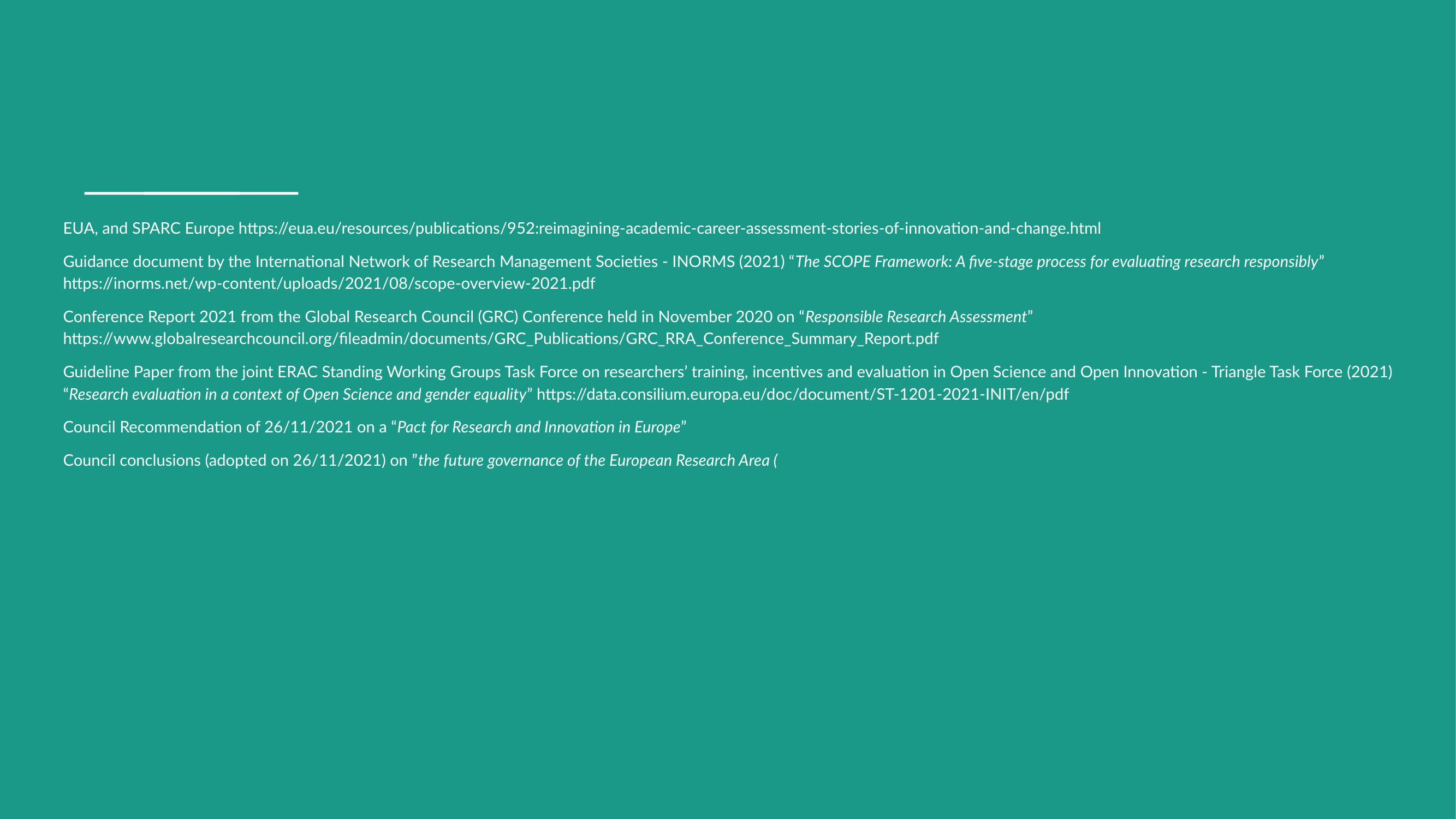

EUA, and SPARC Europe https://eua.eu/resources/publications/952:reimagining-academic-career-assessment-stories-of-innovation-and-change.html
Guidance document by the International Network of Research Management Societies - INORMS (2021) “The SCOPE Framework: A five-stage process for evaluating research responsibly” https://inorms.net/wp-content/uploads/2021/08/scope-overview-2021.pdf
Conference Report 2021 from the Global Research Council (GRC) Conference held in November 2020 on “Responsible Research Assessment” https://www.globalresearchcouncil.org/fileadmin/documents/GRC_Publications/GRC_RRA_Conference_Summary_Report.pdf
Guideline Paper from the joint ERAC Standing Working Groups Task Force on researchers’ training, incentives and evaluation in Open Science and Open Innovation - Triangle Task Force (2021) “Research evaluation in a context of Open Science and gender equality” https://data.consilium.europa.eu/doc/document/ST-1201-2021-INIT/en/pdf
Council Recommendation of 26/11/2021 on a “Pact for Research and Innovation in Europe”
Council conclusions (adopted on 26/11/2021) on ”the future governance of the European Research Area (